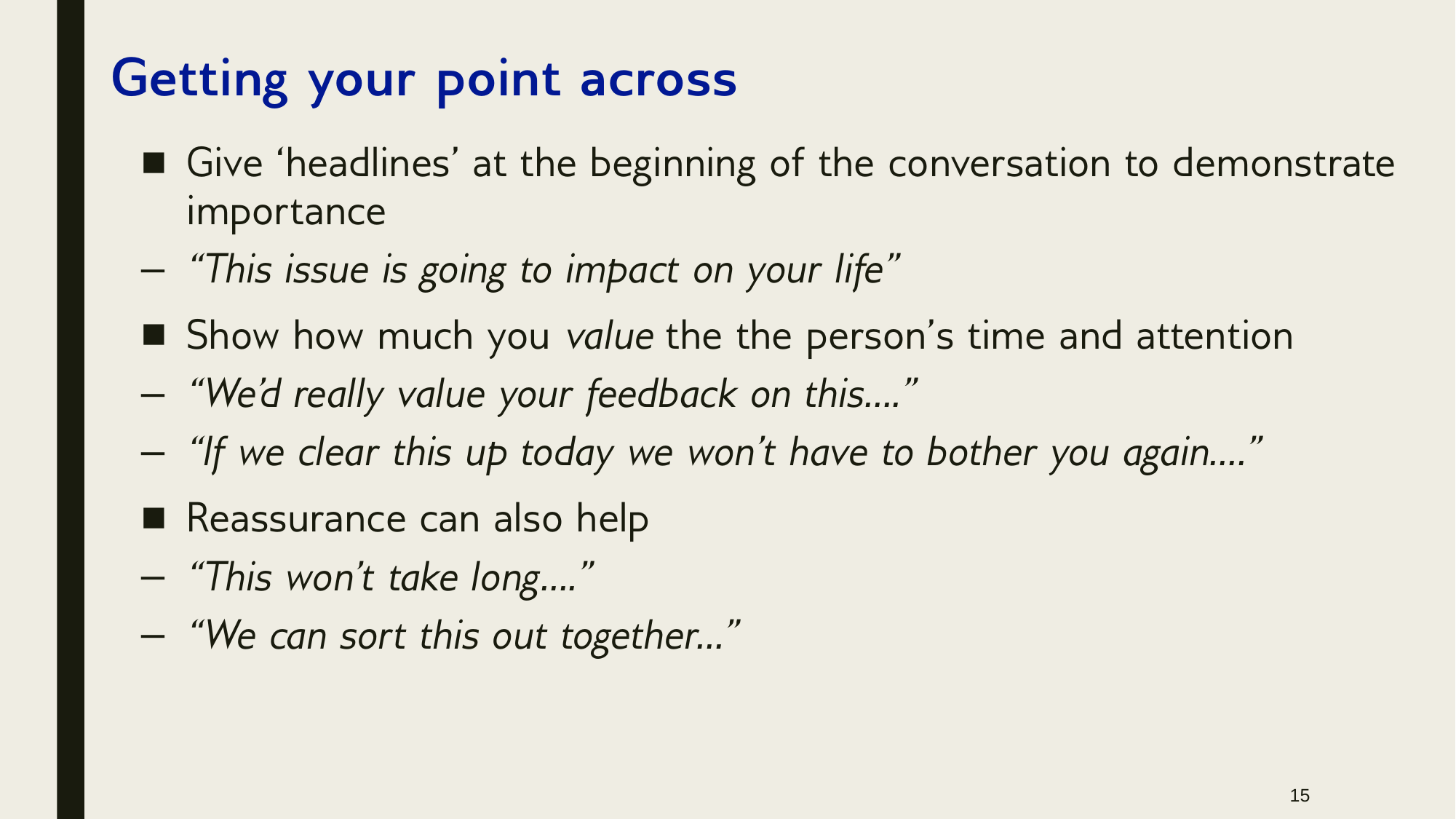

# Getting your point across
Give ‘headlines’ at the beginning of the conversation to demonstrate importance
“This issue is going to impact on your life”
Show how much you value the the person’s time and attention
“We’d really value your feedback on this....”
“If we clear this up today we won’t have to bother you again....”
Reassurance can also help
“This won’t take long....”
“We can sort this out together...”

15